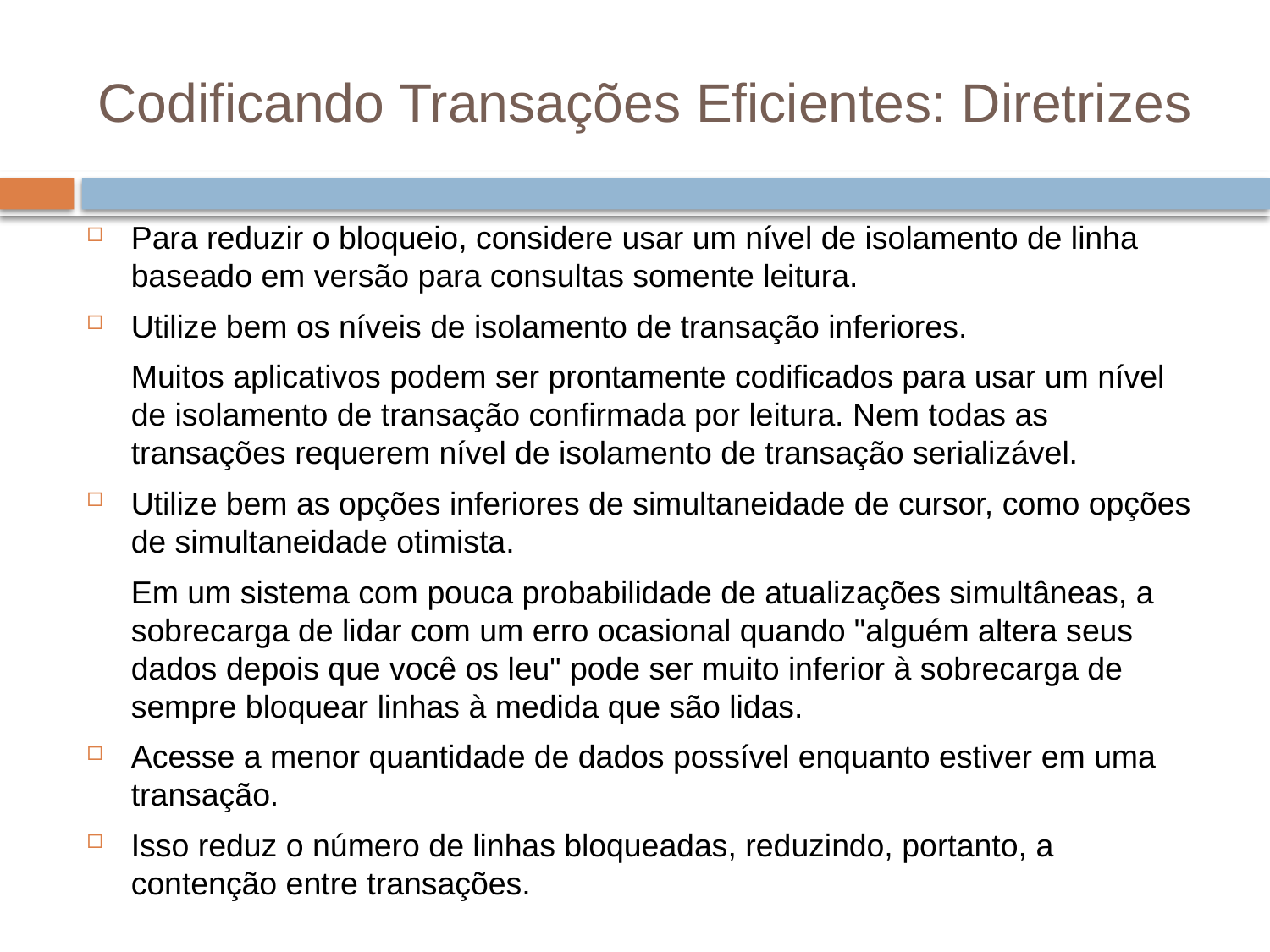

# Codificando Transações Eficientes: Diretrizes
Para reduzir o bloqueio, considere usar um nível de isolamento de linha baseado em versão para consultas somente leitura.
Utilize bem os níveis de isolamento de transação inferiores.
	Muitos aplicativos podem ser prontamente codificados para usar um nível de isolamento de transação confirmada por leitura. Nem todas as transações requerem nível de isolamento de transação serializável.
Utilize bem as opções inferiores de simultaneidade de cursor, como opções de simultaneidade otimista.
	Em um sistema com pouca probabilidade de atualizações simultâneas, a sobrecarga de lidar com um erro ocasional quando "alguém altera seus dados depois que você os leu" pode ser muito inferior à sobrecarga de sempre bloquear linhas à medida que são lidas.
Acesse a menor quantidade de dados possível enquanto estiver em uma transação.
Isso reduz o número de linhas bloqueadas, reduzindo, portanto, a contenção entre transações.